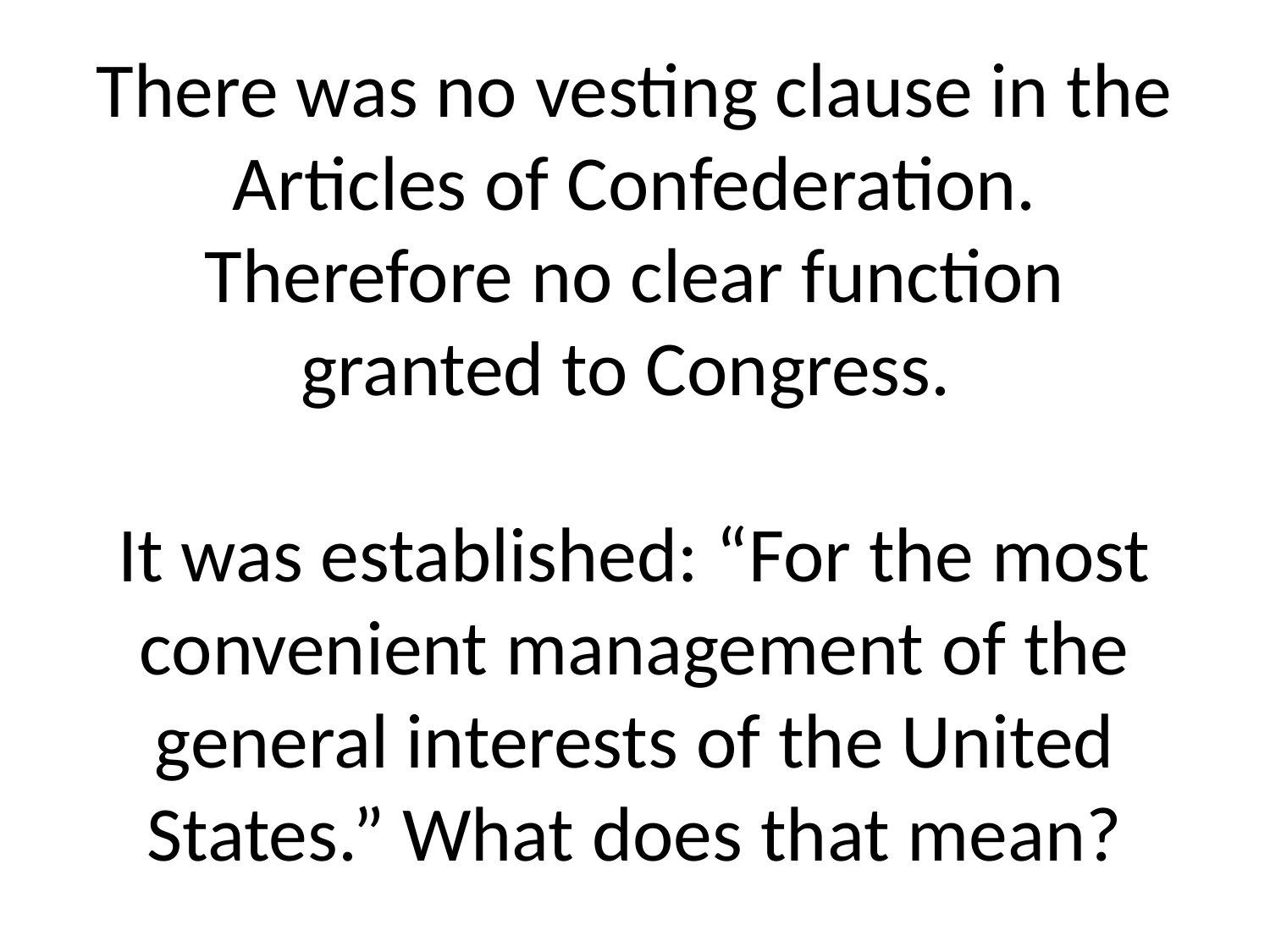

# There was no vesting clause in the Articles of Confederation. Therefore no clear function granted to Congress. It was established: “For the most convenient management of the general interests of the United States.” What does that mean?